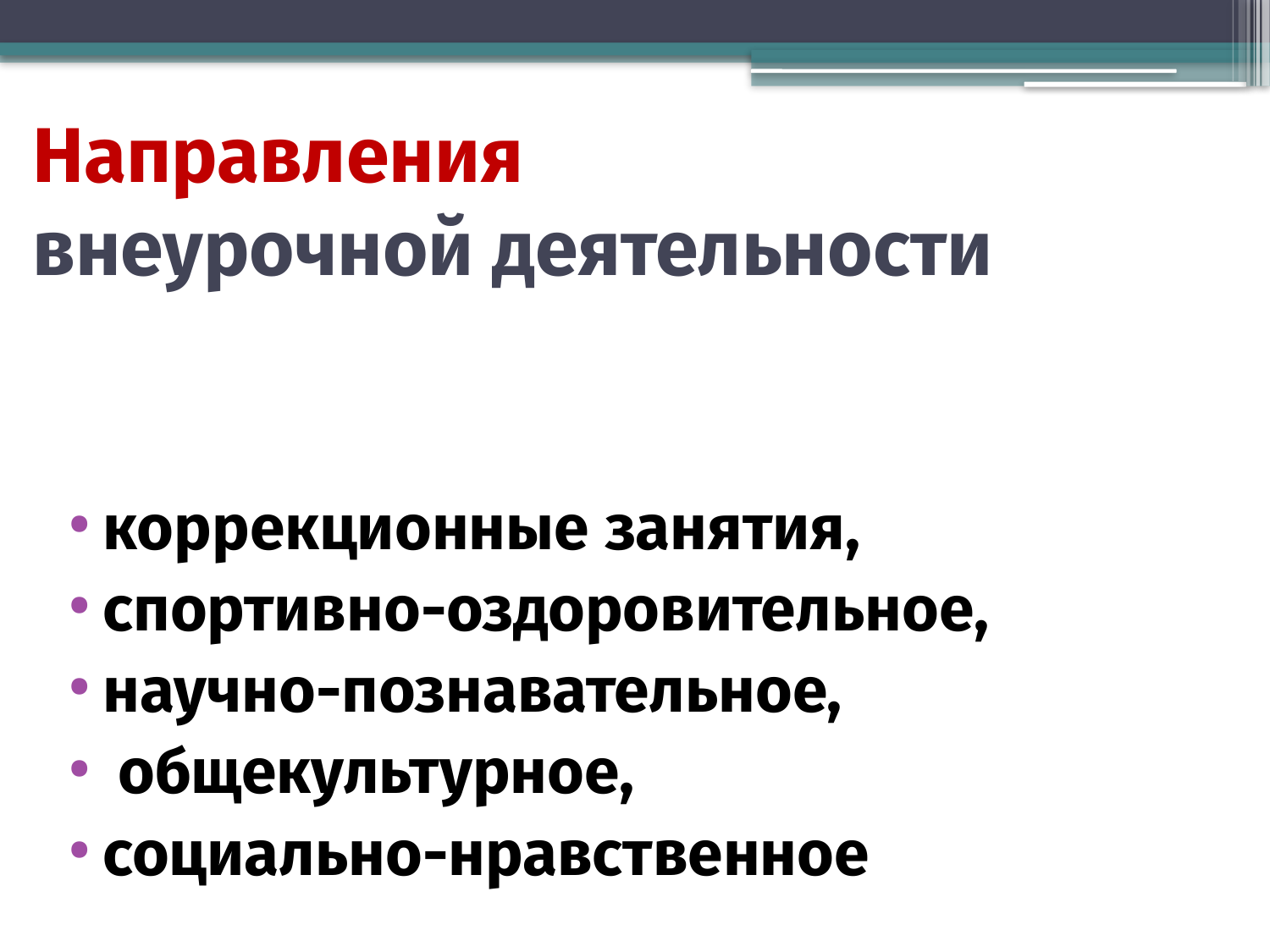

# Направления внеурочной деятельности

коррекционные занятия,
спортивно-оздоровительное,
научно-познавательное,
 общекультурное,
социально-нравственное